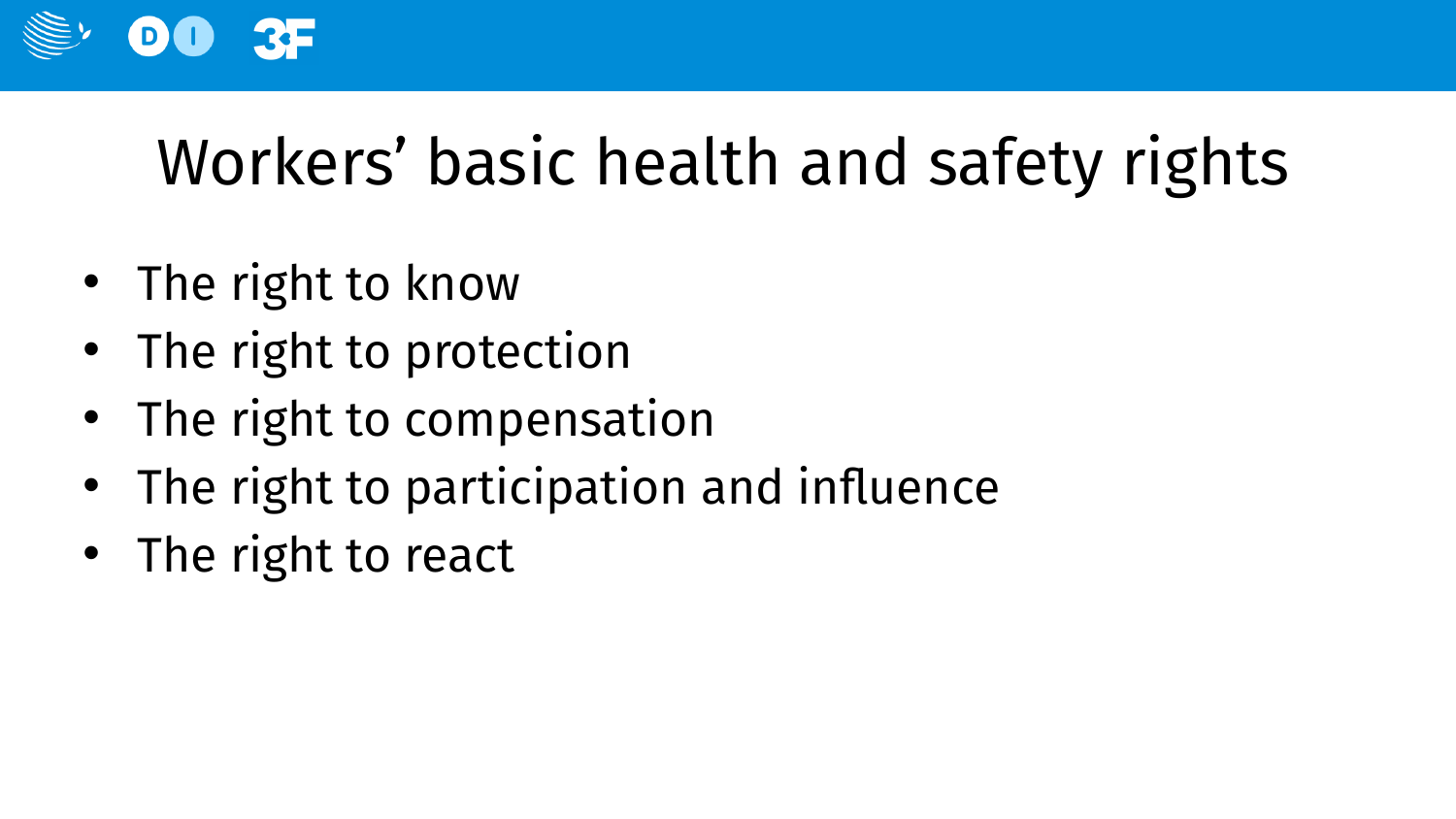

# Workers’ basic health and safety rights
The right to know
The right to protection
The right to compensation
The right to participation and influence
The right to react